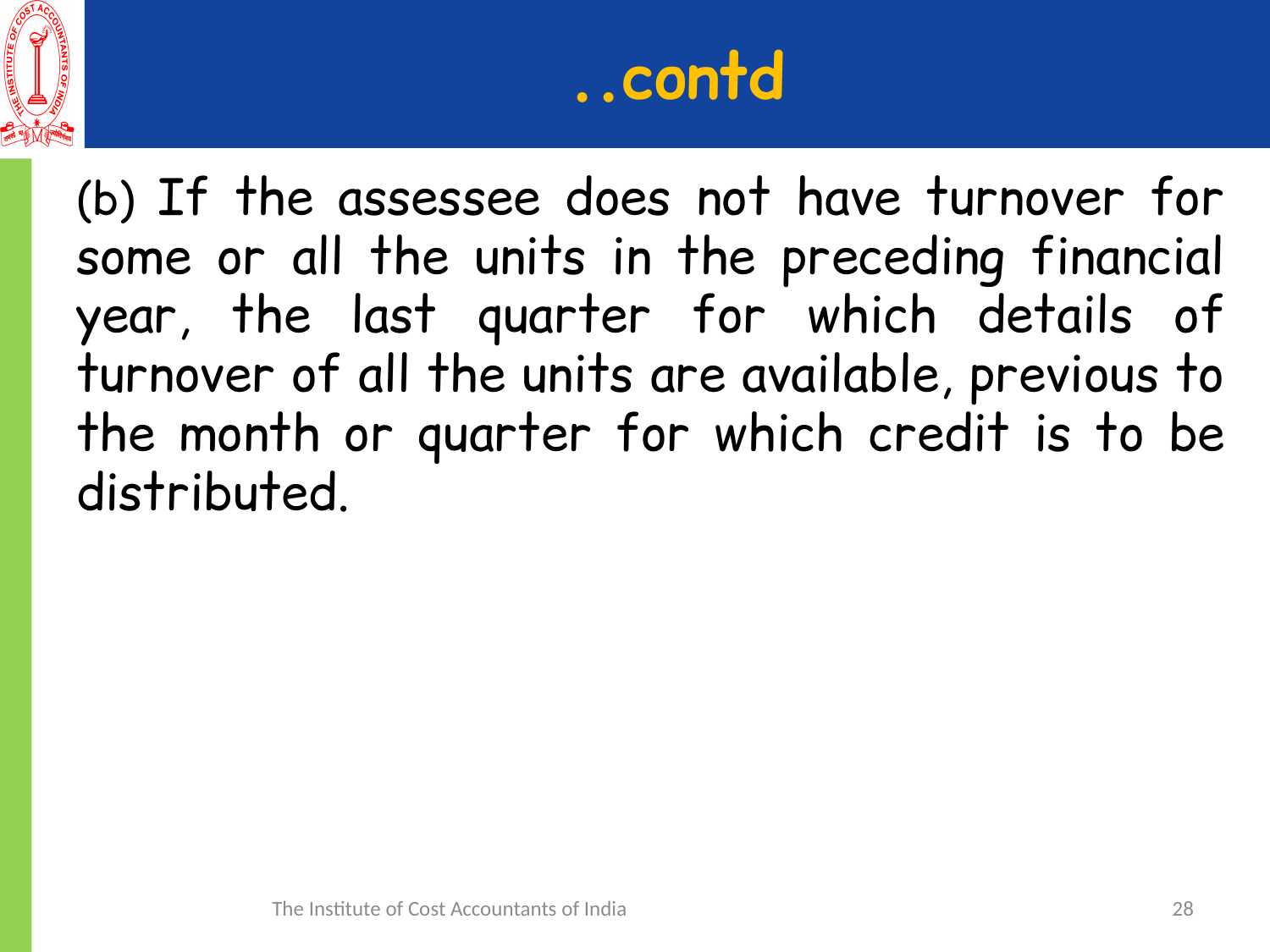

# ..contd
(b) If the assessee does not have turnover for some or all the units in the preceding financial year, the last quarter for which details of turnover of all the units are available, previous to the month or quarter for which credit is to be distributed.

The Institute of Cost Accountants of India
28